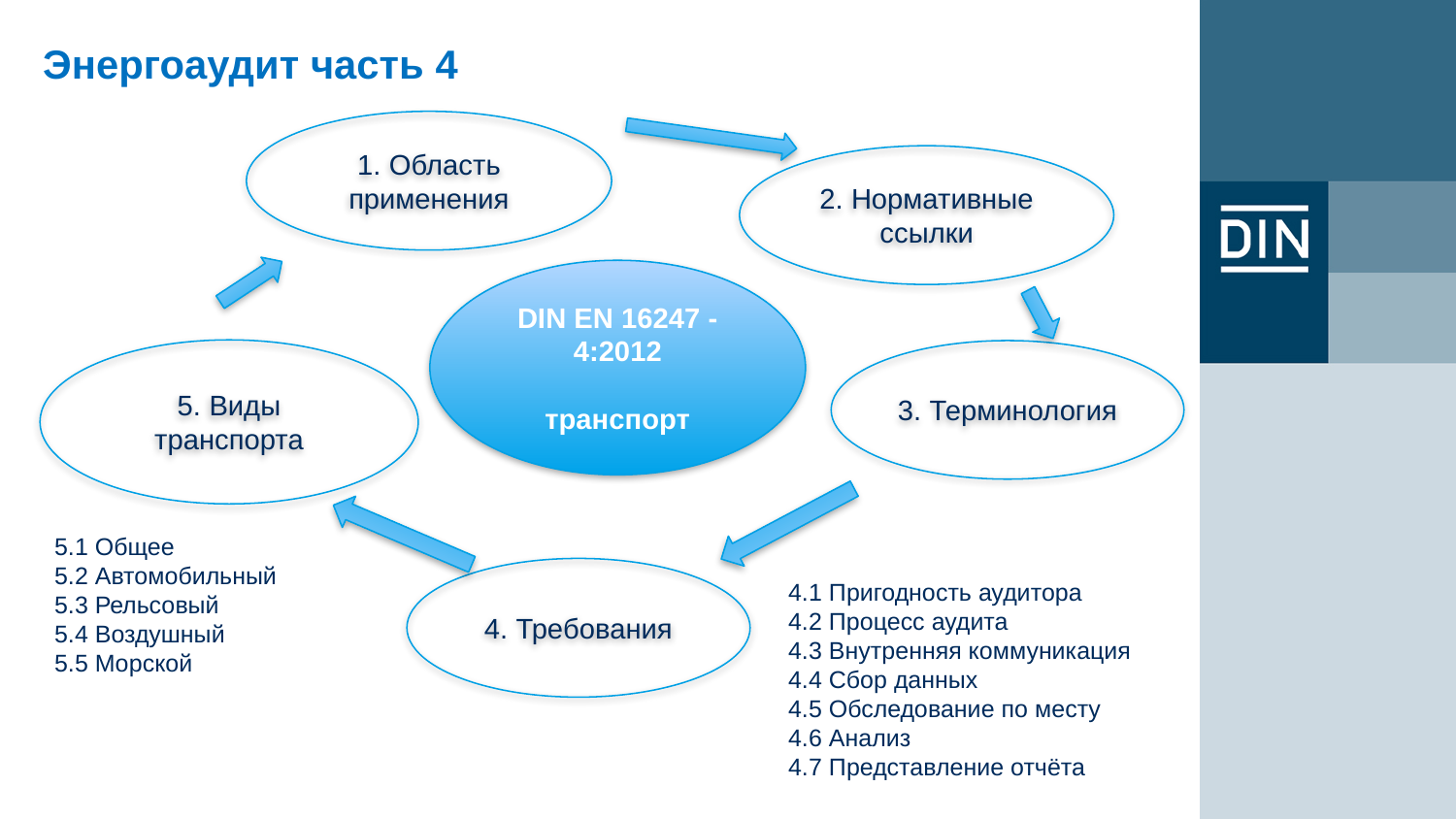

Энергоаудит часть 4
1. Область применения

2. Нормативные ссылки
DIN EN 16247 - 4:2012

транспорт

5. Виды транспорта
3. Терминология

5.1 Общее
5.2 Автомобильный
5.3 Рельсовый
5.4 Воздушный
5.5 Морской
4. Требования
4.1 Пригодность аудитора
4.2 Процесс аудита
4.3 Внутренняя коммуникация
4.4 Сбор данных
4.5 Обследование по месту
4.6 Анализ
4.7 Представление отчёта